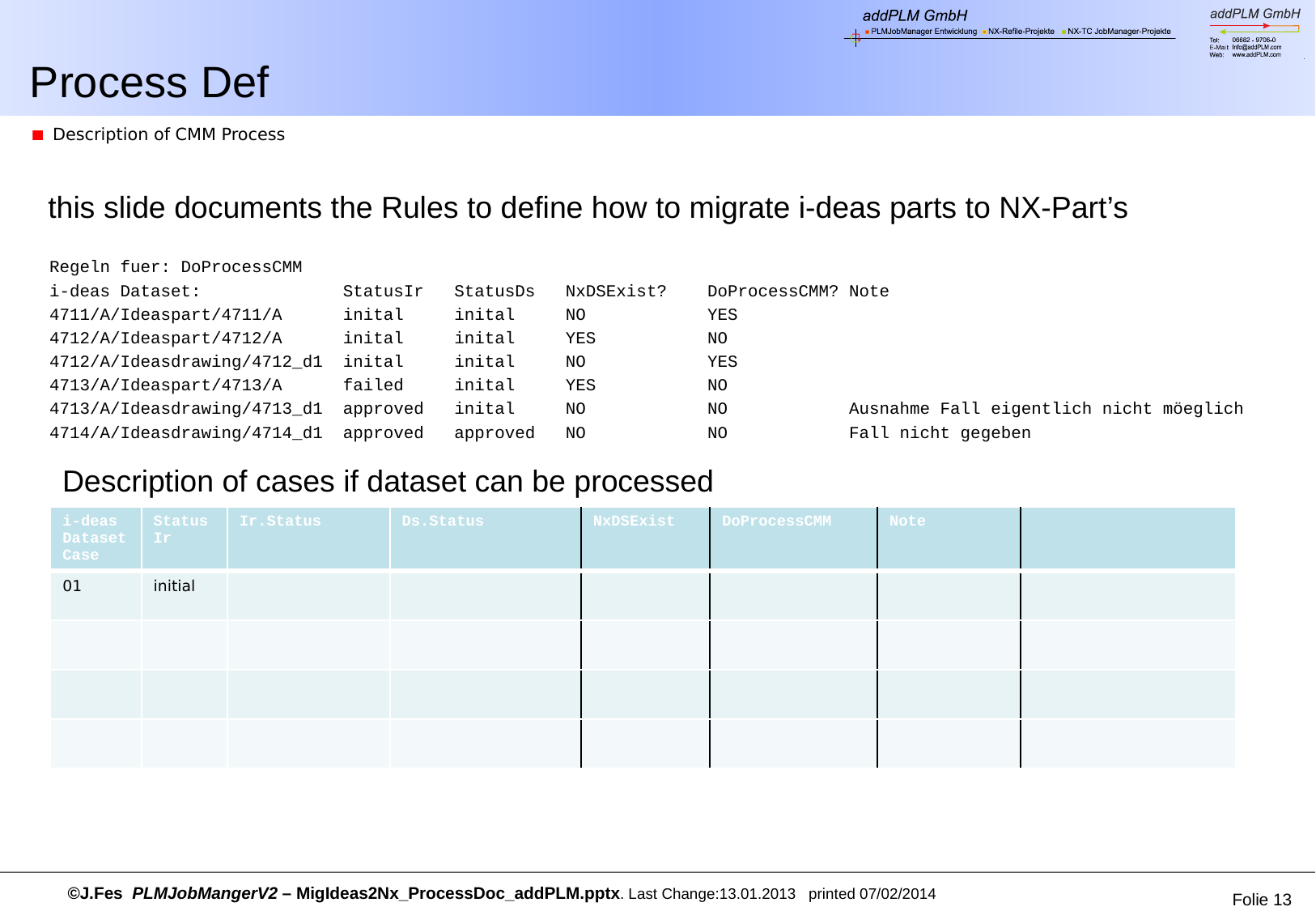

# Process Def
Description of CMM Process
this slide documents the Rules to define how to migrate i-deas parts to NX-Part’s
Regeln fuer: DoProcessCMM
i-deas Dataset:              StatusIr   StatusDs   NxDSExist?    DoProcessCMM? Note
4711/A/Ideaspart/4711/A      inital     inital     NO            YES
4712/A/Ideaspart/4712/A      inital     inital     YES           NO
4712/A/Ideasdrawing/4712_d1  inital     inital     NO            YES
4713/A/Ideaspart/4713/A      failed     inital     YES           NO
4713/A/Ideasdrawing/4713_d1  approved   inital     NO            NO            Ausnahme Fall eigentlich nicht möeglich
4714/A/Ideasdrawing/4714_d1  approved   approved   NO            NO            Fall nicht gegeben
Description of cases if dataset can be processed
| i-deas Dataset Case | StatusIr | Ir.Status | Ds.Status | NxDSExist | DoProcessCMM | Note |  |
| --- | --- | --- | --- | --- | --- | --- | --- |
| 01 | initial |  |  |  |  |  |  |
|  |  |  |  |  |  |  |  |
|  |  |  |  |  |  |  |  |
|  |  |  |  |  |  |  |  |
Folie 13